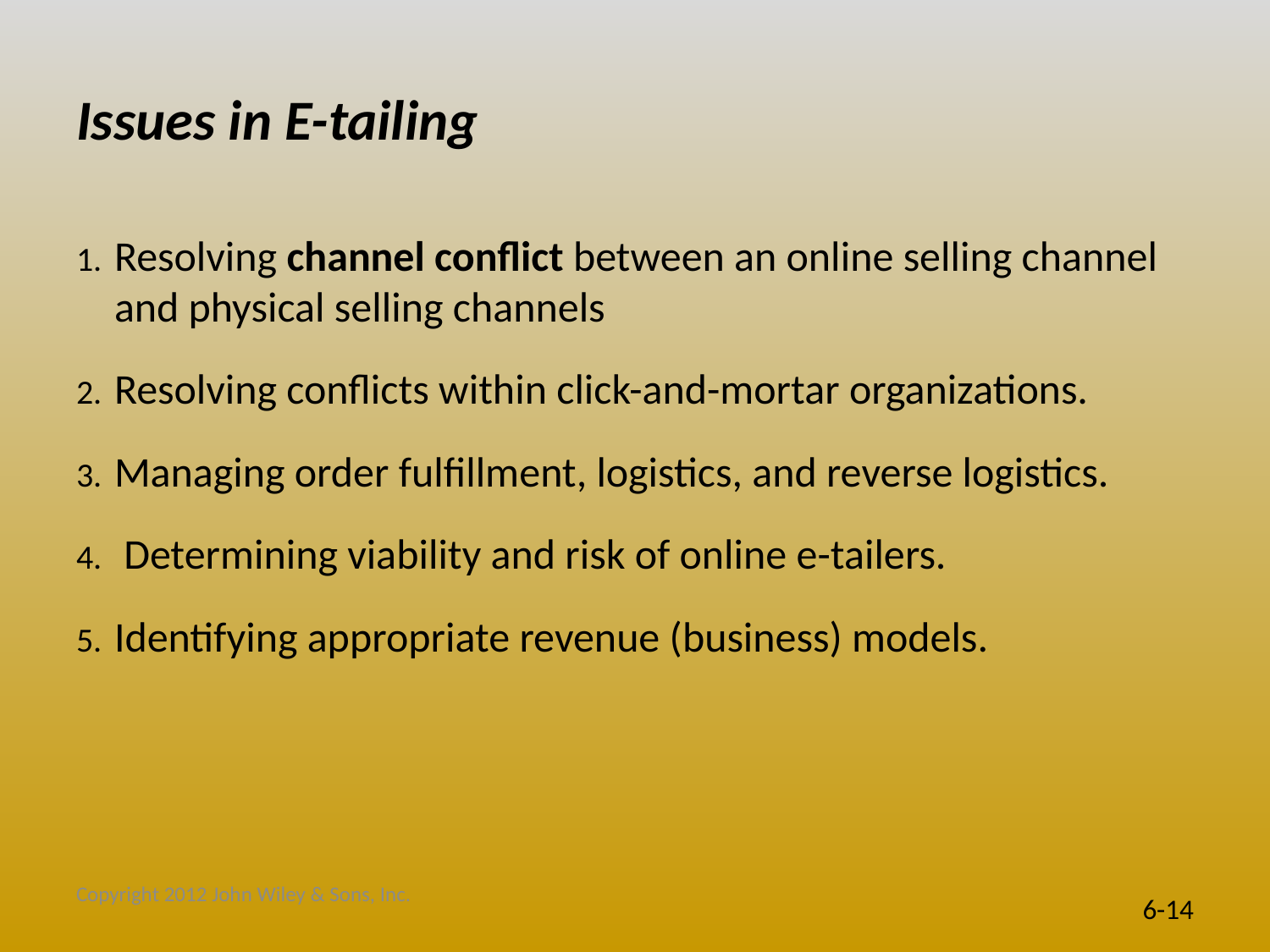

# Issues in E-tailing
Resolving channel conflict between an online selling channel and physical selling channels
Resolving conflicts within click-and-mortar organizations.
Managing order fulfillment, logistics, and reverse logistics.
 Determining viability and risk of online e-tailers.
Identifying appropriate revenue (business) models.

Copyright 2012 John Wiley & Sons, Inc.
6-14